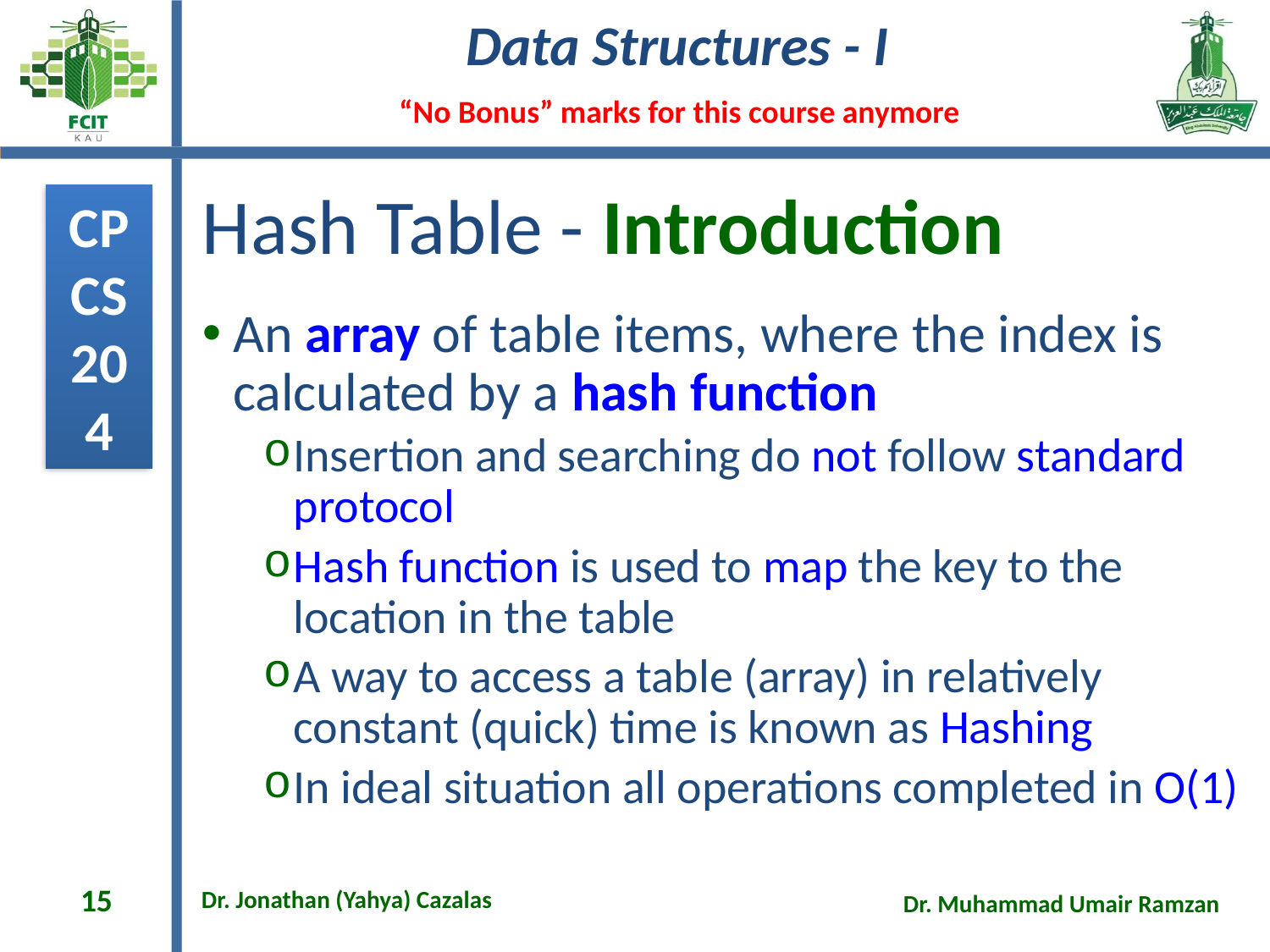

# Hash Table - Introduction
An array of table items, where the index is calculated by a hash function
Insertion and searching do not follow standard protocol
Hash function is used to map the key to the location in the table
A way to access a table (array) in relatively constant (quick) time is known as Hashing
In ideal situation all operations completed in O(1)
15